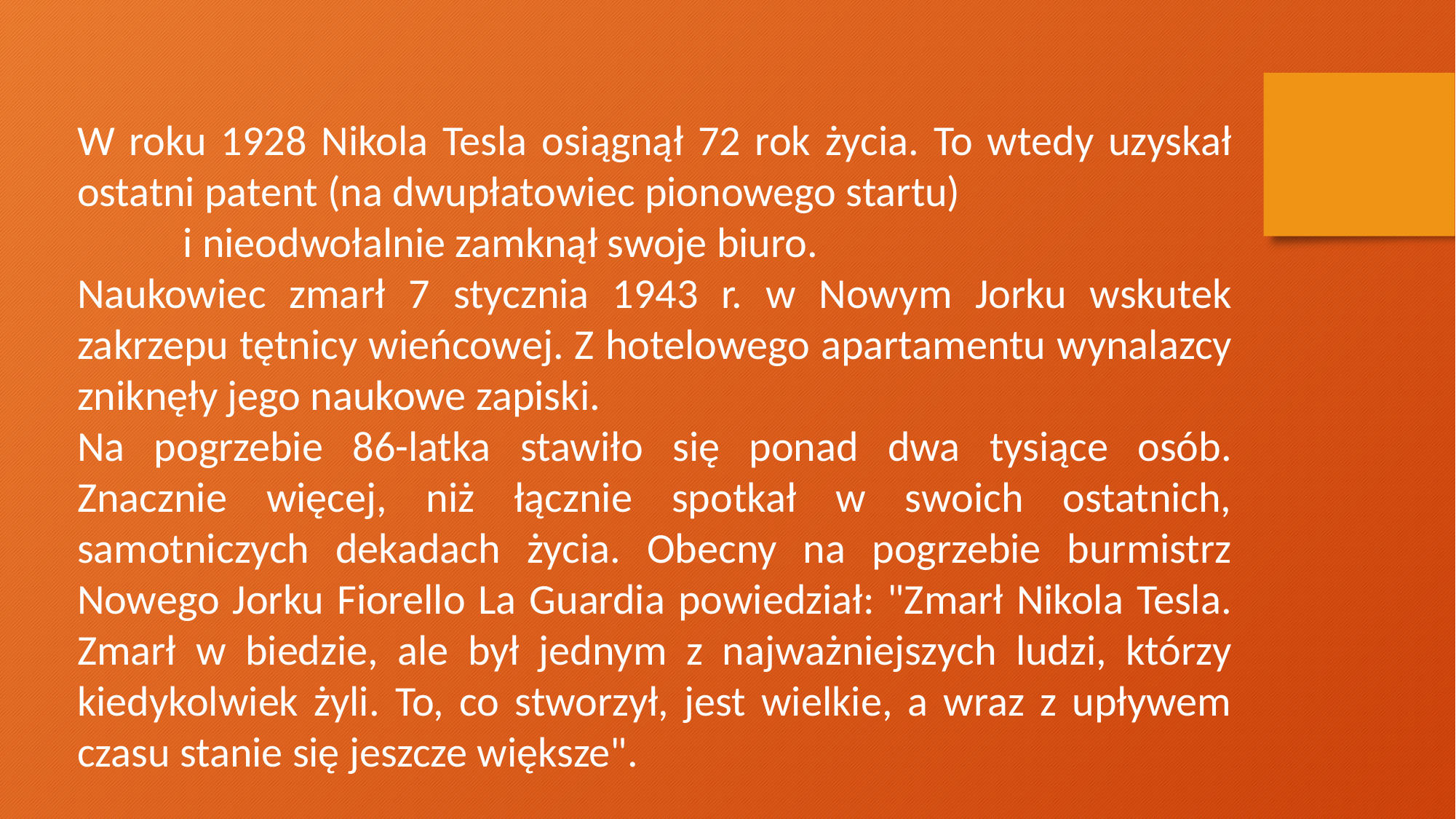

W roku 1928 Nikola Tesla osiągnął 72 rok życia. To wtedy uzyskał ostatni patent (na dwupłatowiec pionowego startu)                                        i nieodwołalnie zamknął swoje biuro.
Naukowiec zmarł 7 stycznia 1943 r. w Nowym Jorku wskutek zakrzepu tętnicy wieńcowej. Z hotelowego apartamentu wynalazcy zniknęły jego naukowe zapiski.
Na pogrzebie 86-latka stawiło się ponad dwa tysiące osób. Znacznie więcej, niż łącznie spotkał w swoich ostatnich, samotniczych dekadach życia. Obecny na pogrzebie burmistrz Nowego Jorku Fiorello La Guardia powiedział: "Zmarł Nikola Tesla. Zmarł w biedzie, ale był jednym z najważniejszych ludzi, którzy kiedykolwiek żyli. To, co stworzył, jest wielkie, a wraz z upływem czasu stanie się jeszcze większe".